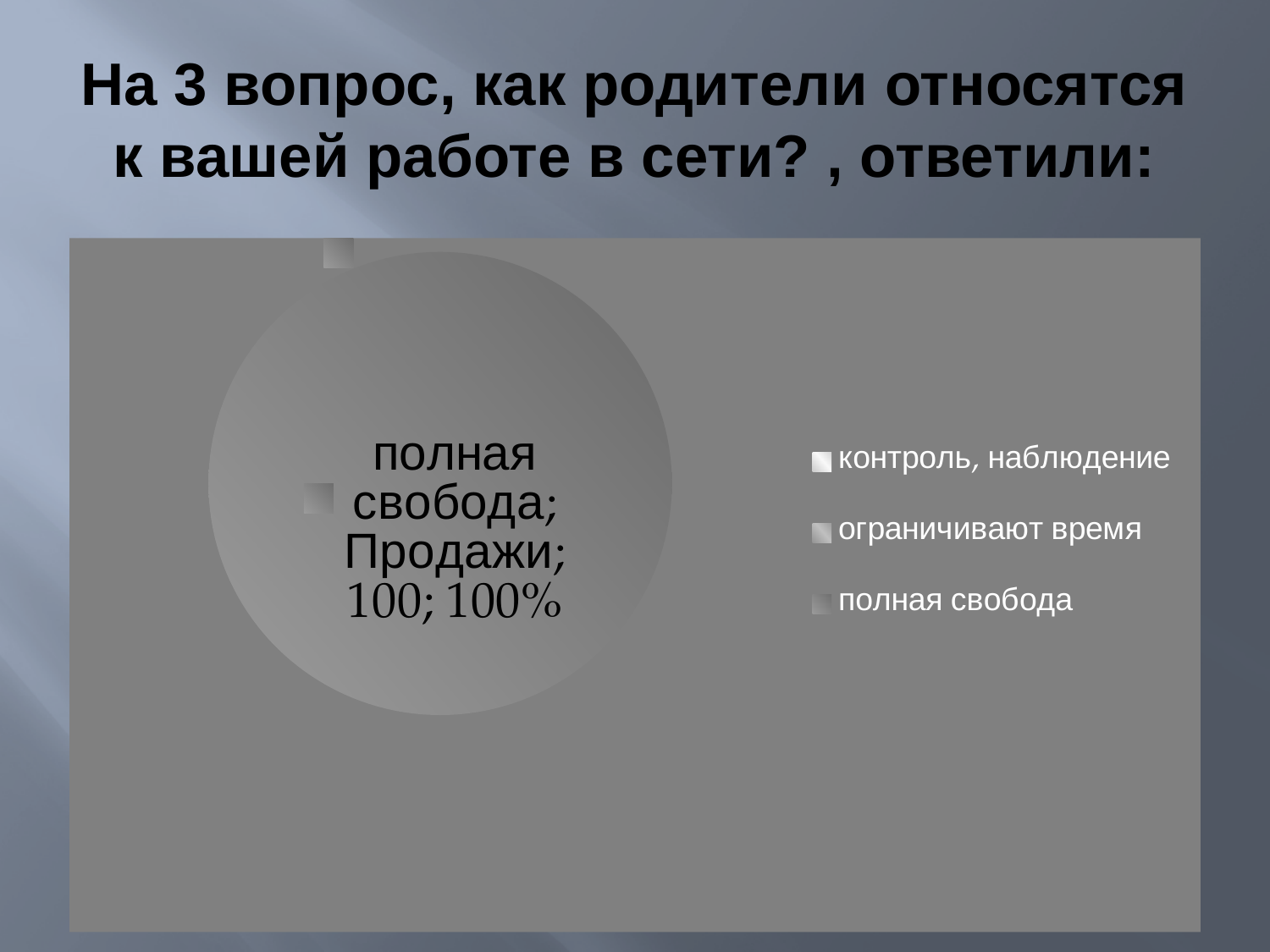

# На 3 вопрос, как родители относятся к вашей работе в сети? , ответили:

### Chart

| Category | Продажи |
|---|---|
| контроль, наблюдение | 0.0 |
| ограничивают время | 0.0 |
| полная свобода | 100.0 |